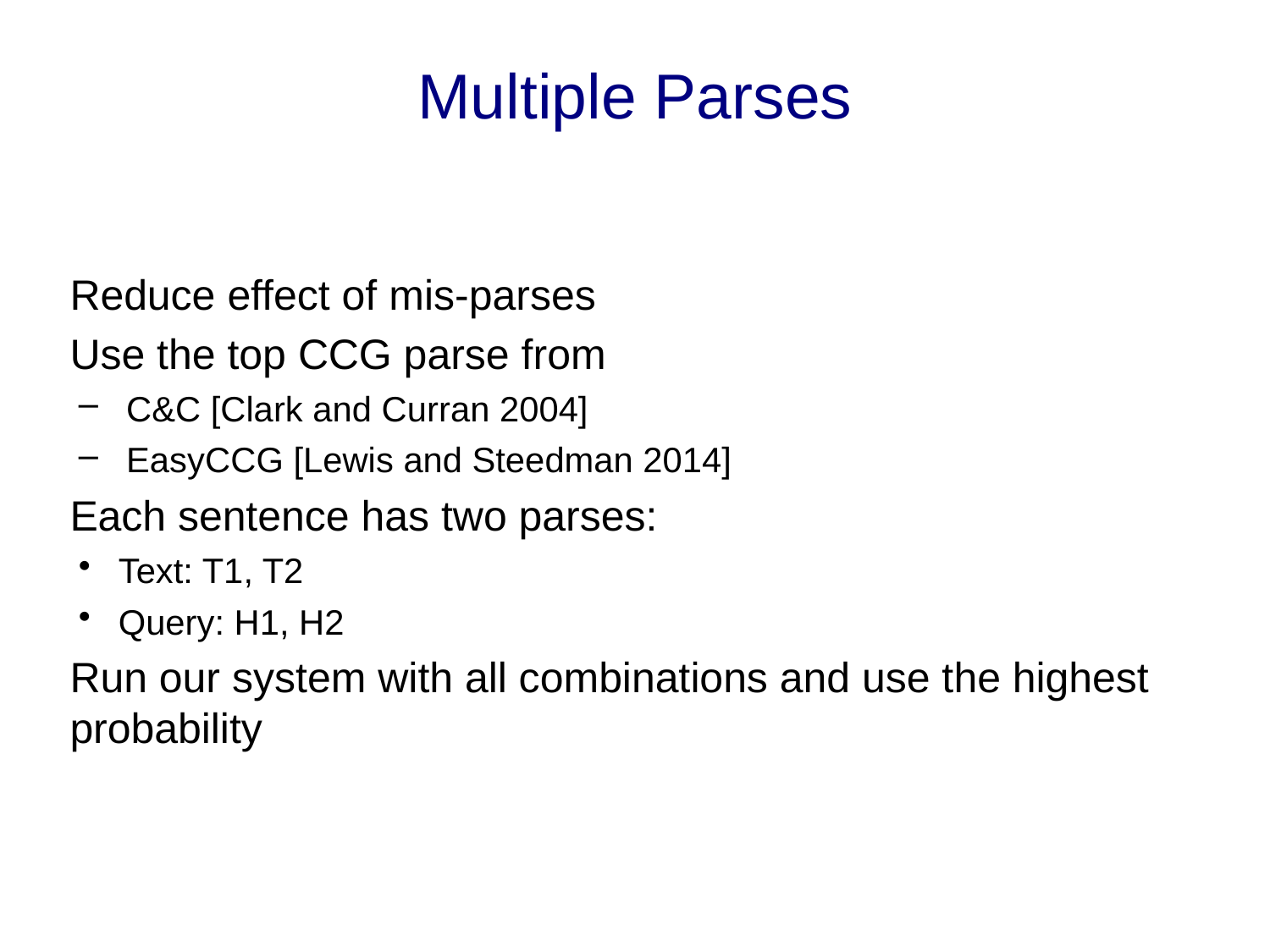

# Multiple Parses
Reduce effect of mis-parses
Use the top CCG parse from
C&C [Clark and Curran 2004]
EasyCCG [Lewis and Steedman 2014]
Each sentence has two parses:
Text: T1, T2
Query: H1, H2
Run our system with all combinations and use the highest probability
82